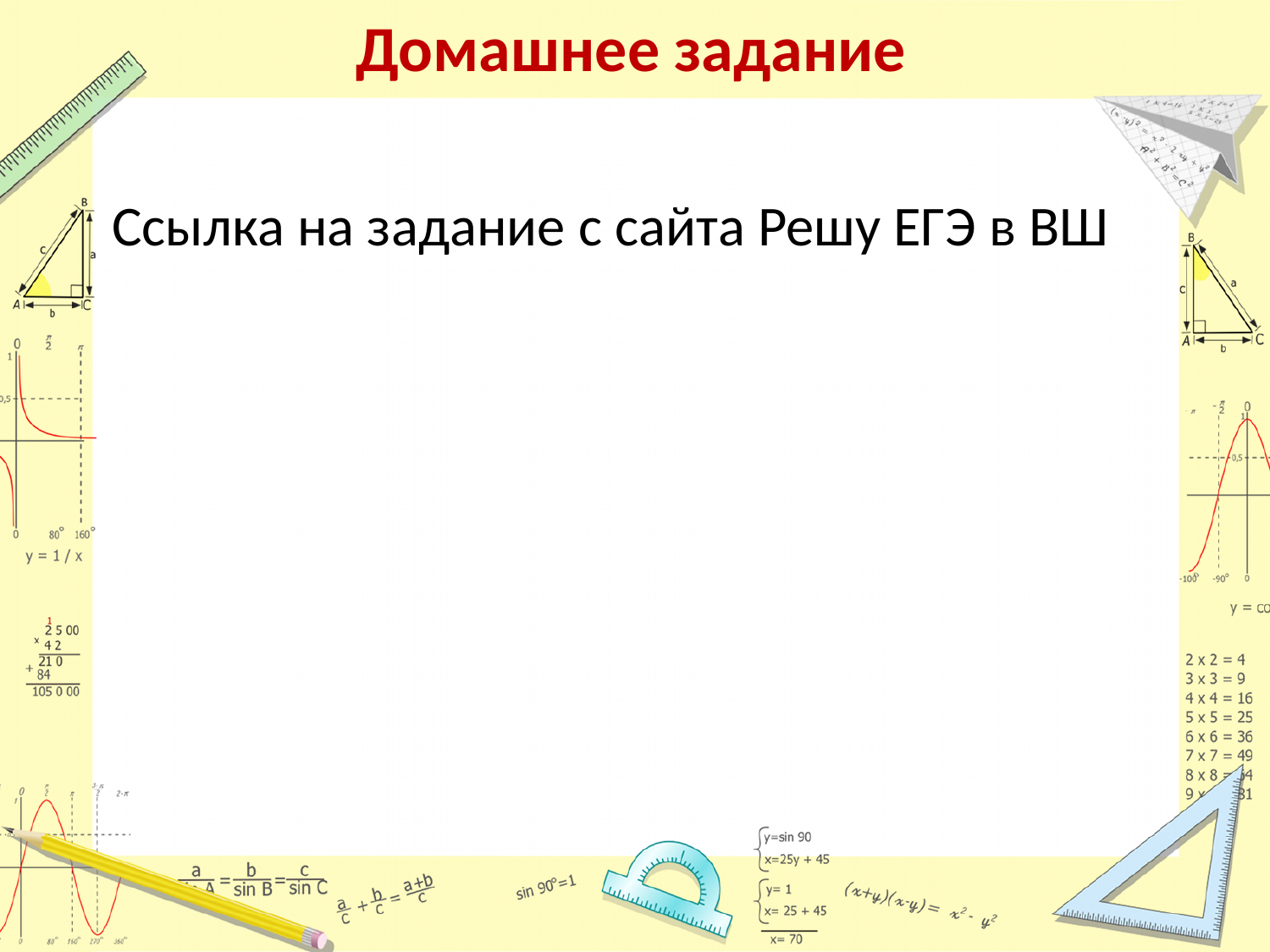

# Домашнее задание
Ссылка на задание с сайта Решу ЕГЭ в ВШ